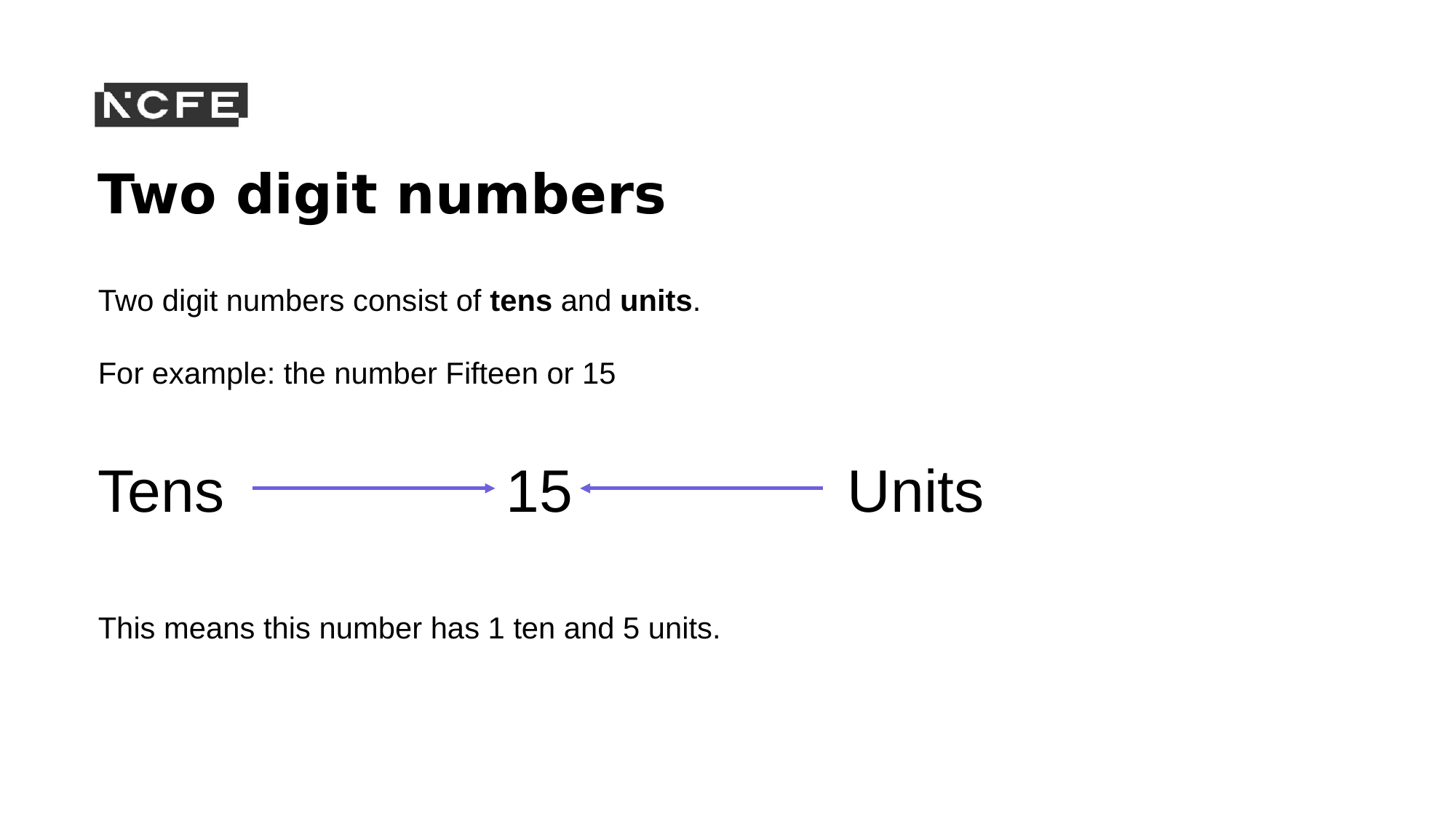

# Two digit numbers
Two digit numbers consist of tens and units.

For example: the number Fifteen or 15

This means this number has 1 ten and 5 units.
Tens
15
Units